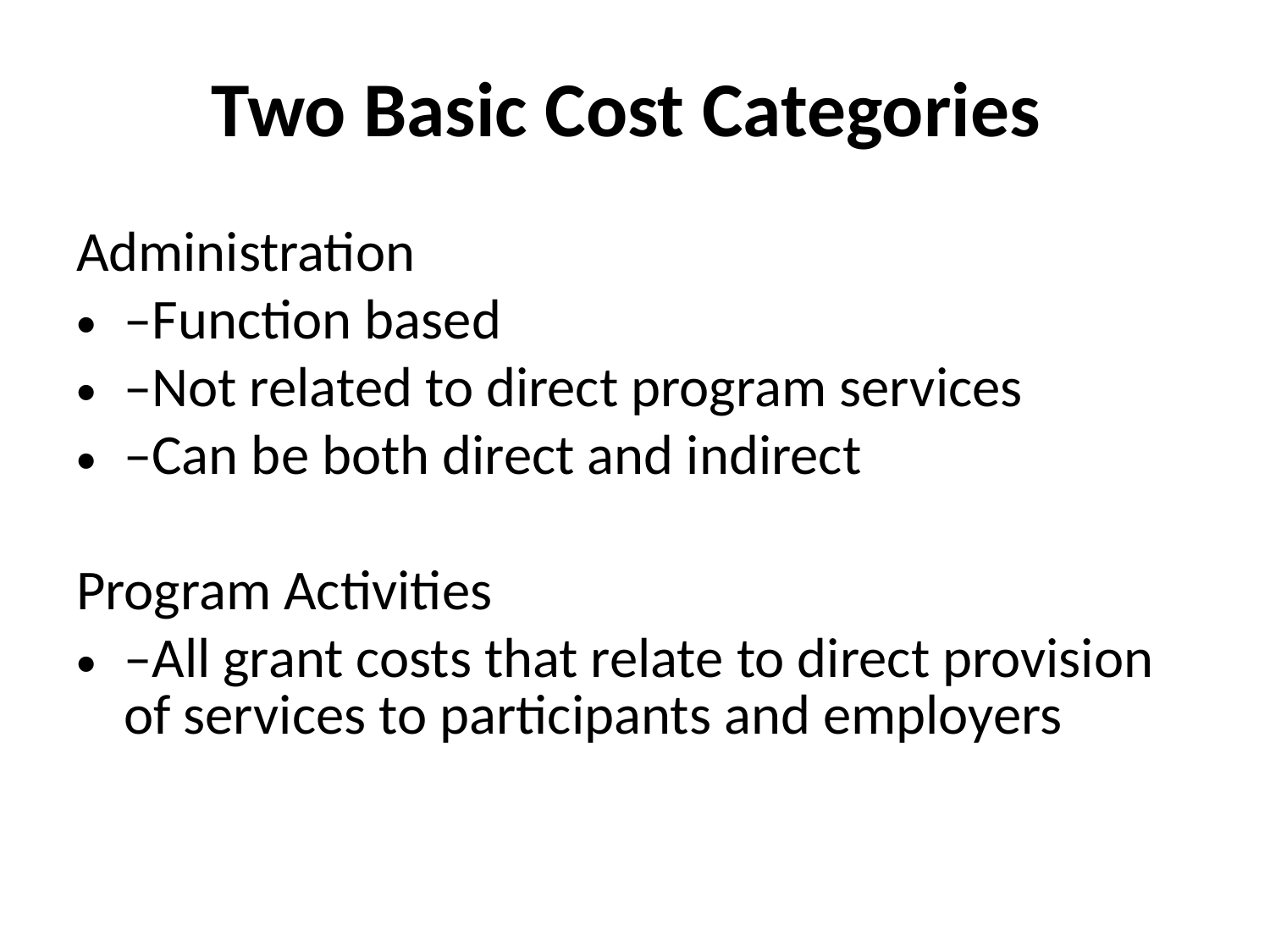

# Two Basic Cost Categories
Administration
–Function based
–Not related to direct program services
–Can be both direct and indirect

Program Activities
–All grant costs that relate to direct provision of services to participants and employers